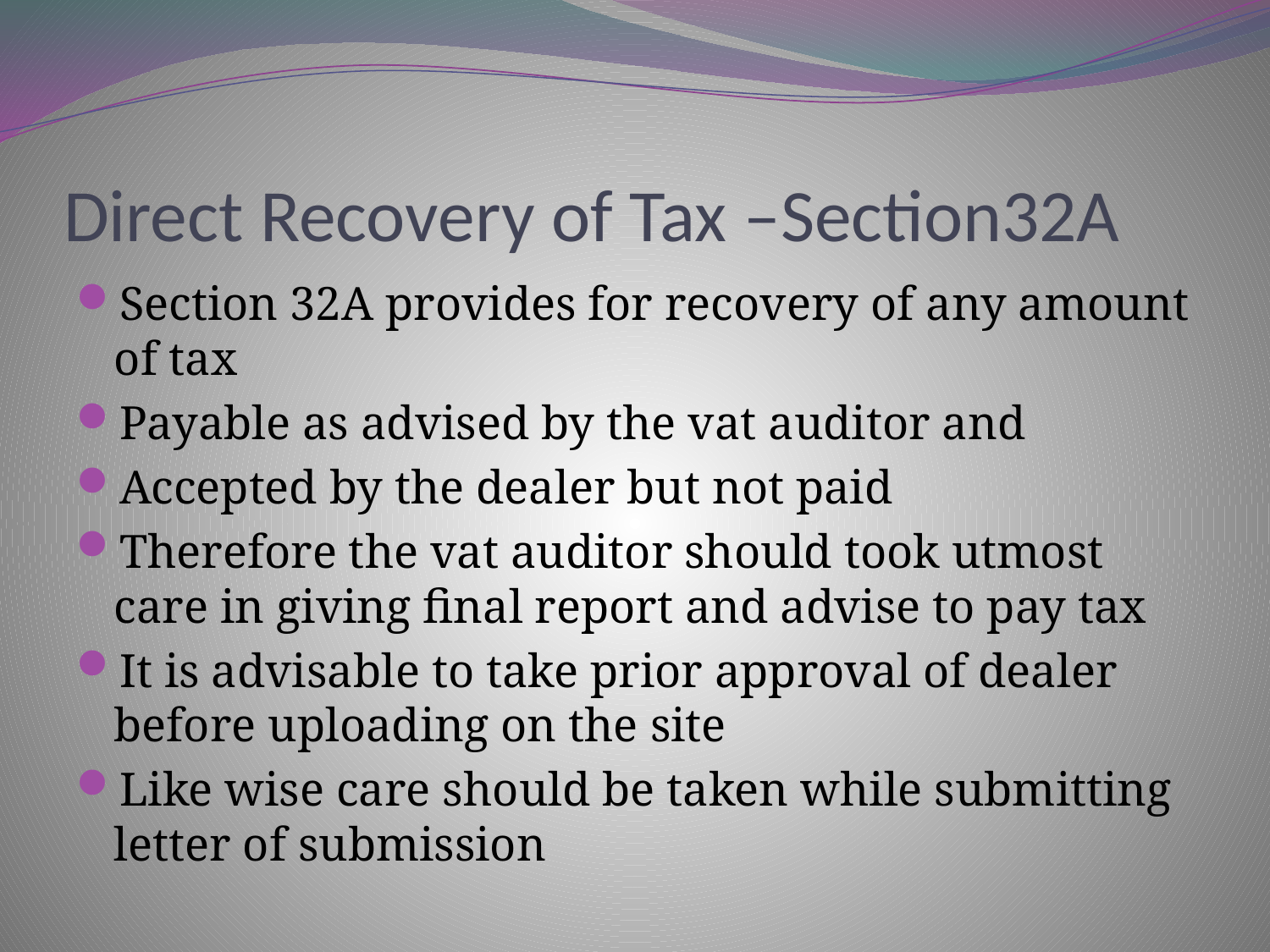

# Direct Recovery of Tax –Section32A
Section 32A provides for recovery of any amount of tax
Payable as advised by the vat auditor and
Accepted by the dealer but not paid
Therefore the vat auditor should took utmost care in giving final report and advise to pay tax
It is advisable to take prior approval of dealer before uploading on the site
Like wise care should be taken while submitting letter of submission